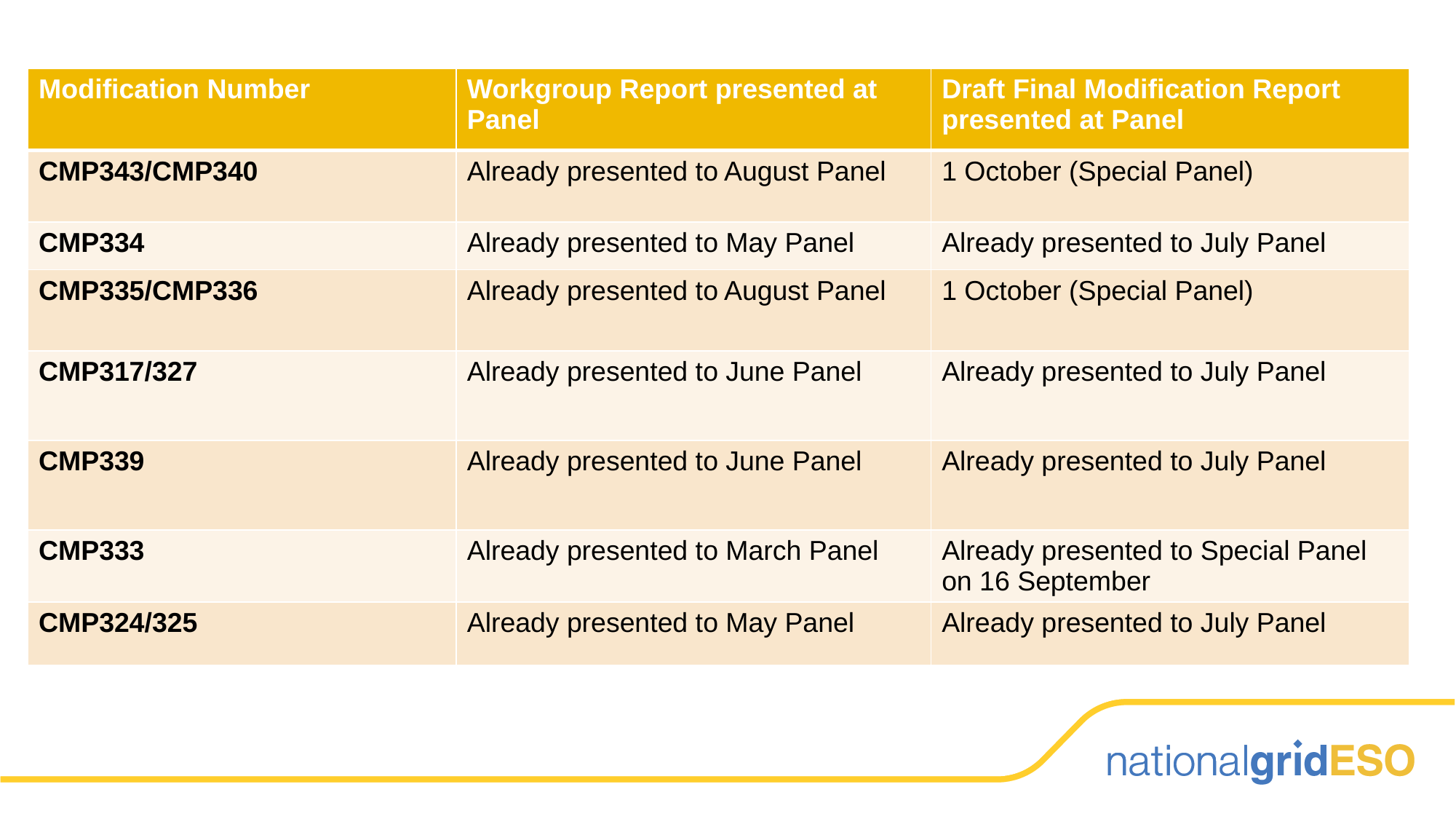

# TCR and CMP324/325 - Indicative Timelines
| Modification Number | Workgroup Report presented at Panel | Draft Final Modification Report presented at Panel |
| --- | --- | --- |
| CMP343/CMP340 | Already presented to August Panel | 1 October (Special Panel) |
| CMP334 | Already presented to May Panel | Already presented to July Panel |
| CMP335/CMP336 | Already presented to August Panel | 1 October (Special Panel) |
| CMP317/327 | Already presented to June Panel | Already presented to July Panel |
| CMP339 | Already presented to June Panel | Already presented to July Panel |
| CMP333 | Already presented to March Panel | Already presented to Special Panel on 16 September |
| CMP324/325 | Already presented to May Panel | Already presented to July Panel |